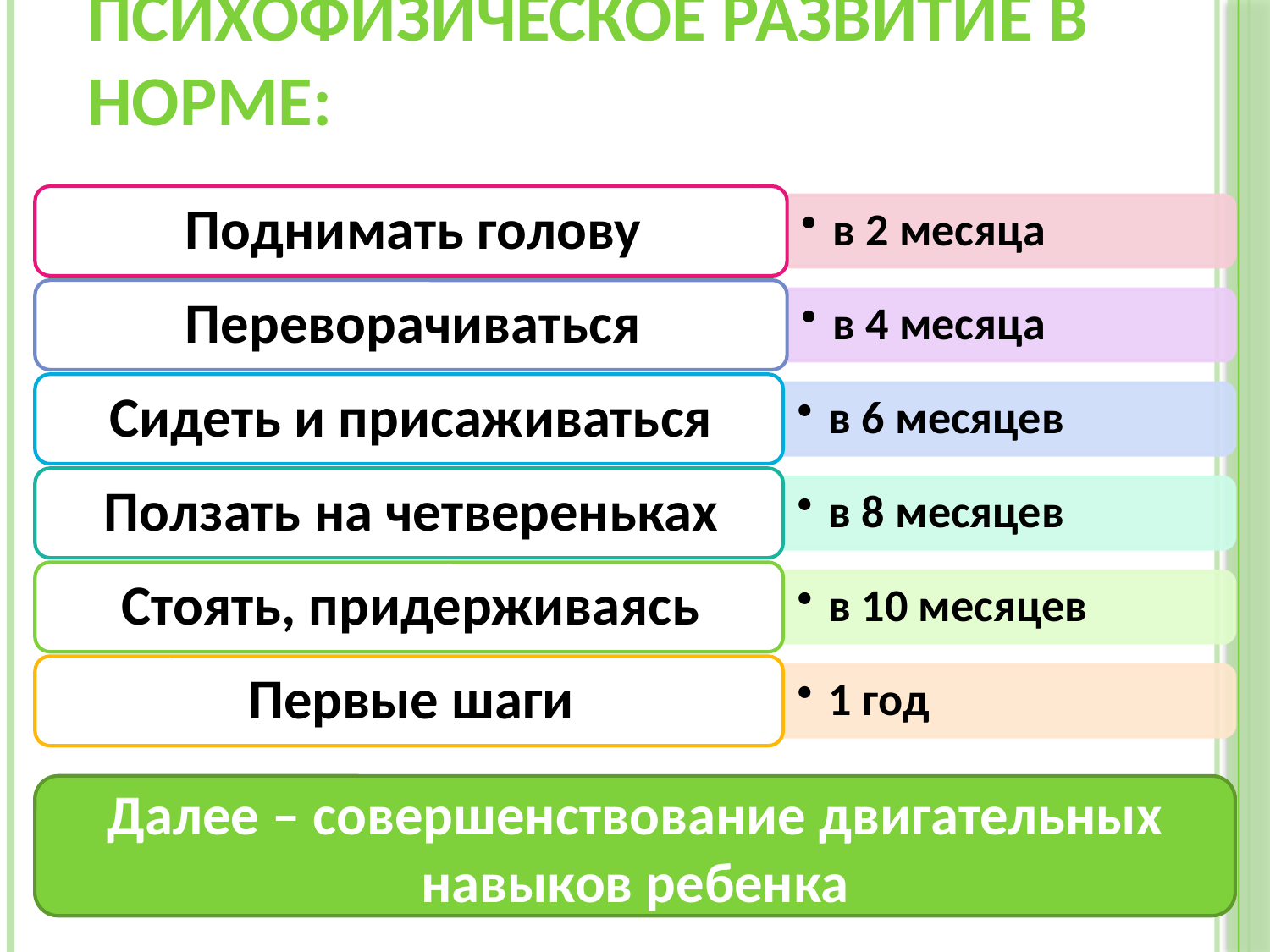

# Психофизическое развитие в норме:
в 2 месяца
Поднимать голову
в 4 месяца
Переворачиваться
в 6 месяцев
Сидеть и присаживаться
в 8 месяцев
Ползать на четвереньках
в 10 месяцев
Стоять, придерживаясь
1 год
Первые шаги
Далее – совершенствование двигательных навыков ребенка